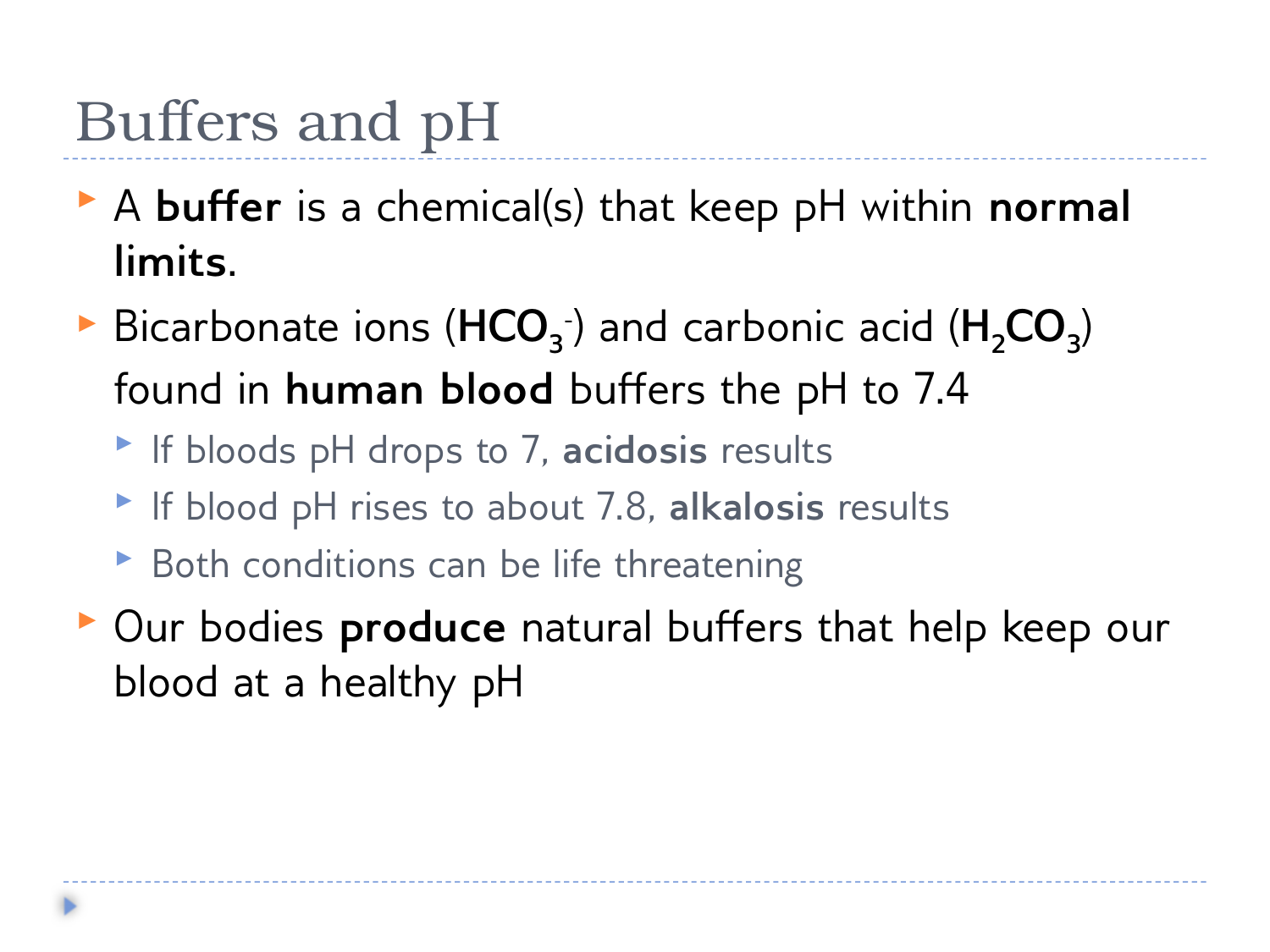

# Buffers and pH
A buffer is a chemical(s) that keep pH within normal limits.
Bicarbonate ions (HCO3-) and carbonic acid (H2CO3) found in human blood buffers the pH to 7.4
If bloods pH drops to 7, acidosis results
If blood pH rises to about 7.8, alkalosis results
Both conditions can be life threatening
Our bodies produce natural buffers that help keep our blood at a healthy pH